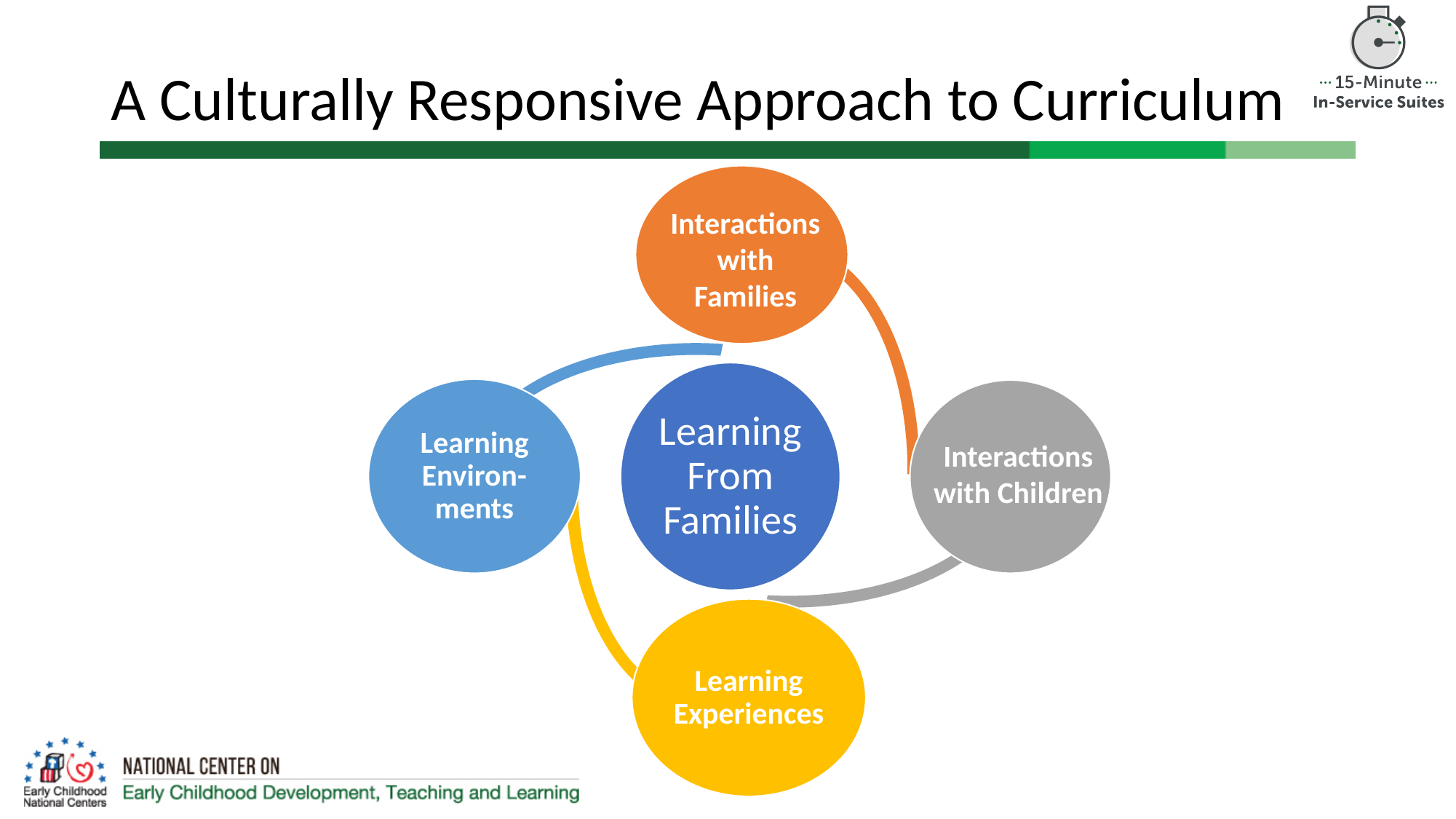

# A Culturally Responsive Approach to Curriculum
Learning From Families

Learning Experiences
Learning Environ-ments
Interactions with Families
Interactions with Children
Learning Experiences / Activities
Engaging
Environments